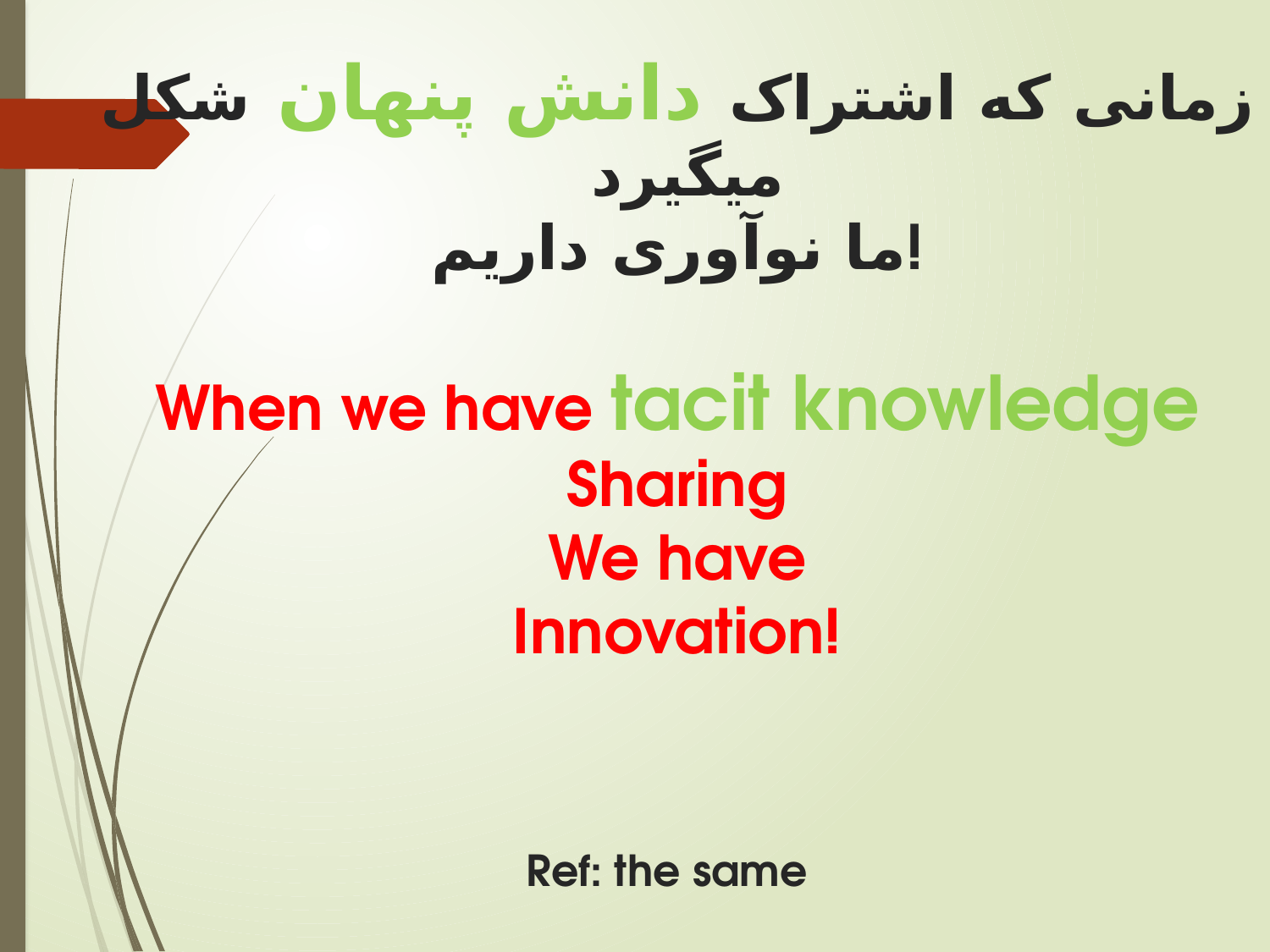

# زمانی که اشتراک دانش پنهان شکل میگیرد ما نوآوری داریم! When we have tacit knowledge Sharing We have Innovation! Ref: the same